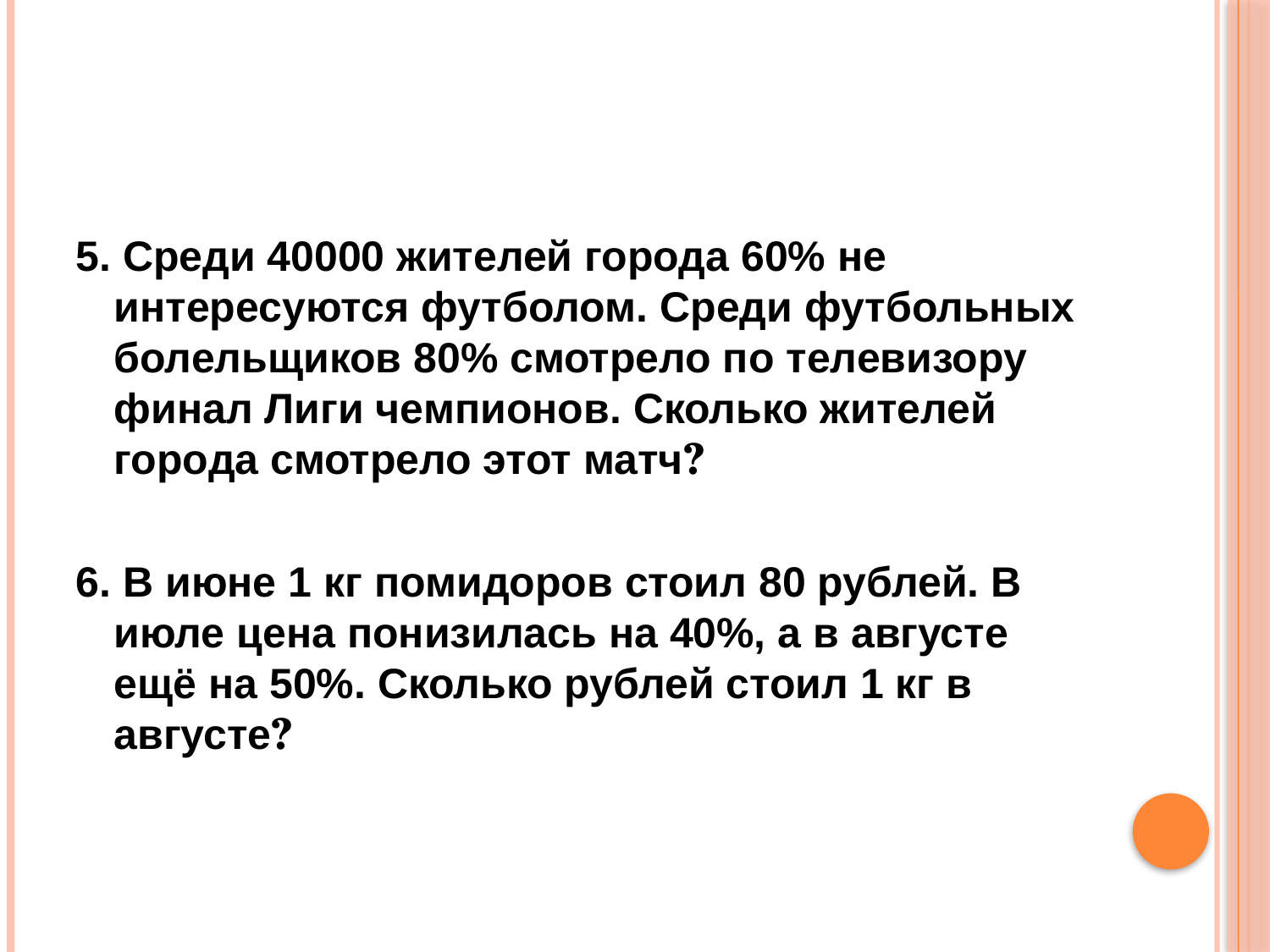

#
5. Среди 40000 жителей города 60% не интересуются футболом. Среди футбольных болельщиков 80% смотрело по телевизору финал Лиги чемпионов. Сколько жителей города смотрело этот матч?

6. В июне 1 кг помидоров стоил 80 рублей. В июле цена понизилась на 40%, а в августе ещё на 50%. Сколько рублей стоил 1 кг в августе?